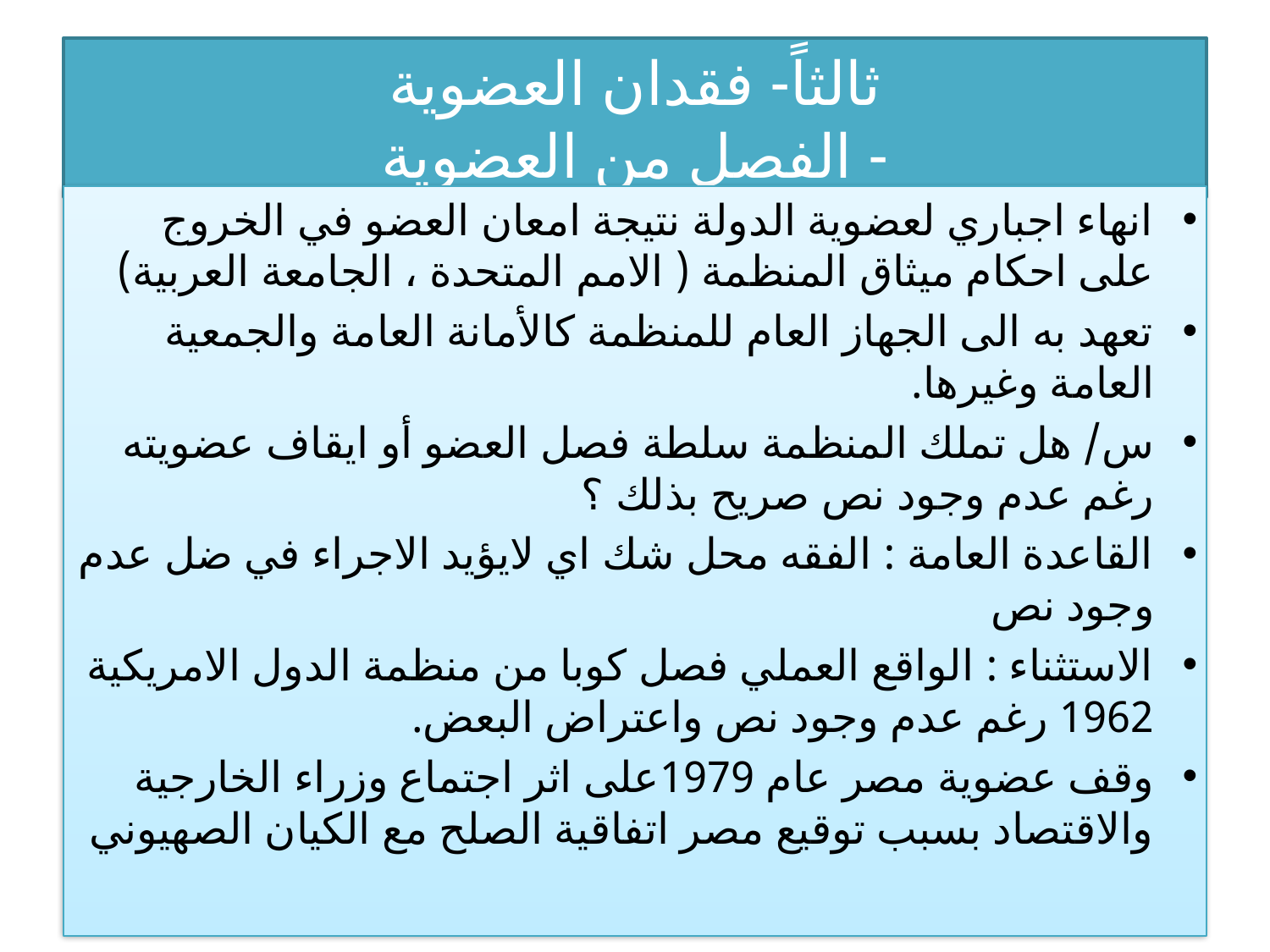

# ثالثاً- فقدان العضوية - الفصل من العضوية
انهاء اجباري لعضوية الدولة نتيجة امعان العضو في الخروج على احكام ميثاق المنظمة ( الامم المتحدة ، الجامعة العربية)
تعهد به الى الجهاز العام للمنظمة كالأمانة العامة والجمعية العامة وغيرها.
س/ هل تملك المنظمة سلطة فصل العضو أو ايقاف عضويته رغم عدم وجود نص صريح بذلك ؟
القاعدة العامة : الفقه محل شك اي لايؤيد الاجراء في ضل عدم وجود نص
الاستثناء : الواقع العملي فصل كوبا من منظمة الدول الامريكية 1962 رغم عدم وجود نص واعتراض البعض.
وقف عضوية مصر عام 1979على اثر اجتماع وزراء الخارجية والاقتصاد بسبب توقيع مصر اتفاقية الصلح مع الكيان الصهيوني